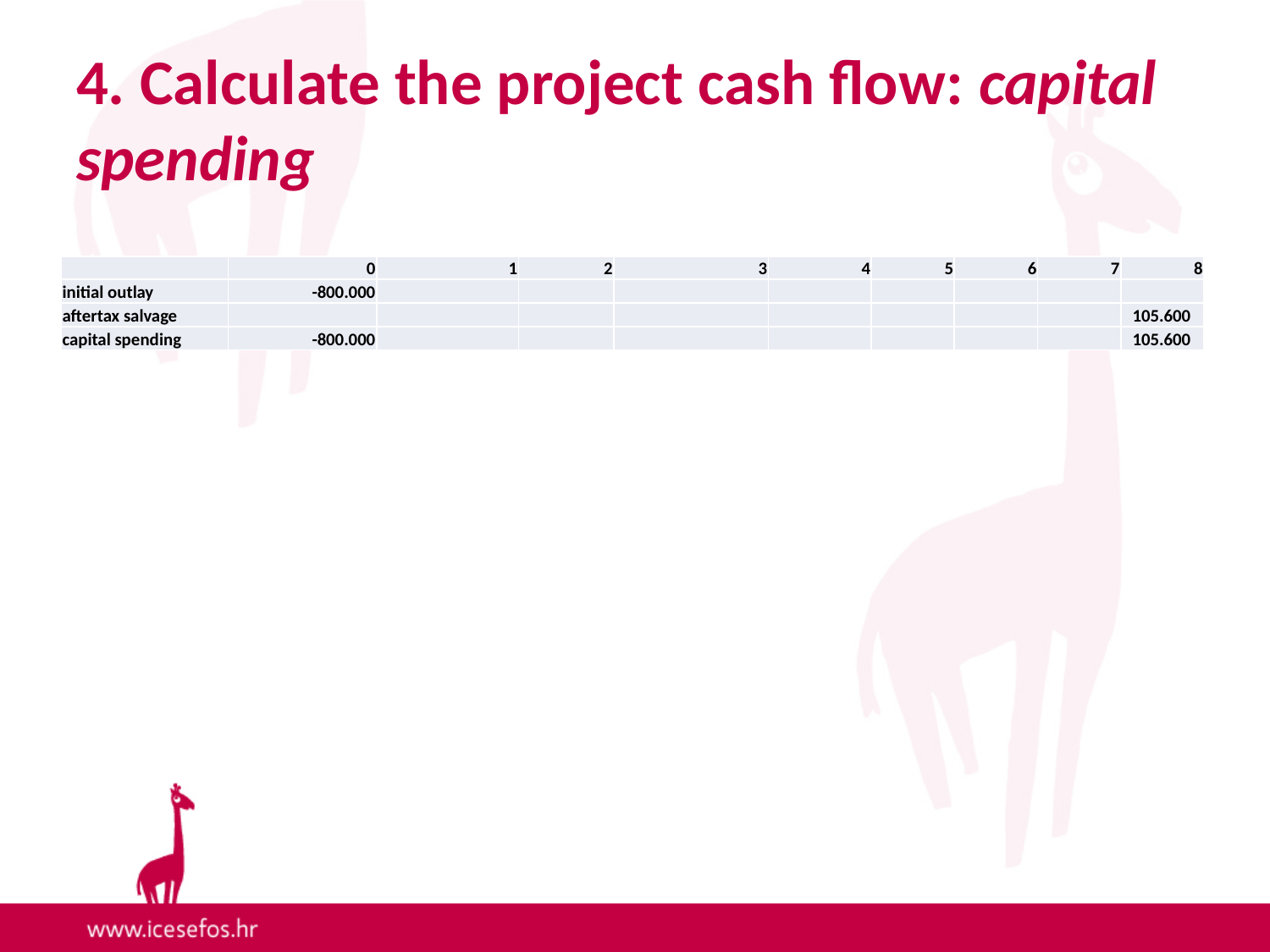

# 4. Calculate the project cash flow: capital spending
|  | 0 | 1 | 2 | 3 | 4 | 5 | 6 | 7 | 8 |
| --- | --- | --- | --- | --- | --- | --- | --- | --- | --- |
| initial outlay | -800.000 |  |  |  |  |  |  |  |  |
| aftertax salvage |  |  |  |  |  |  |  |  | 105.600 |
| capital spending | -800.000 |  |  |  |  |  |  |  | 105.600 |